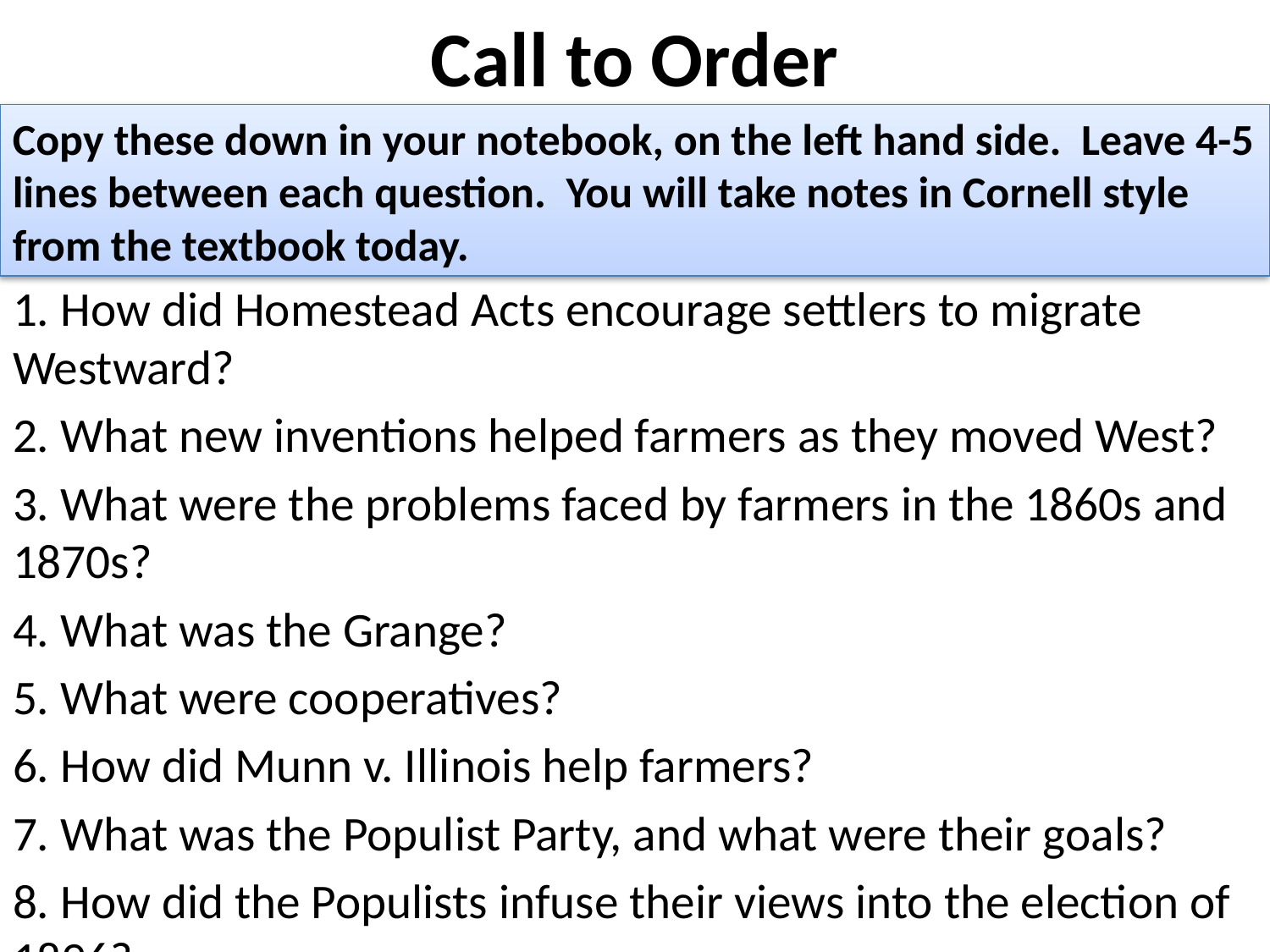

# Call to Order
Copy these down in your notebook, on the left hand side.  Leave 4-5 lines between each question.  You will take notes in Cornell style from the textbook today.
1. How did Homestead Acts encourage settlers to migrate Westward?
2. What new inventions helped farmers as they moved West?
3. What were the problems faced by farmers in the 1860s and 1870s?
4. What was the Grange?
5. What were cooperatives?
6. How did Munn v. Illinois help farmers?
7. What was the Populist Party, and what were their goals?
8. How did the Populists infuse their views into the election of 1896?